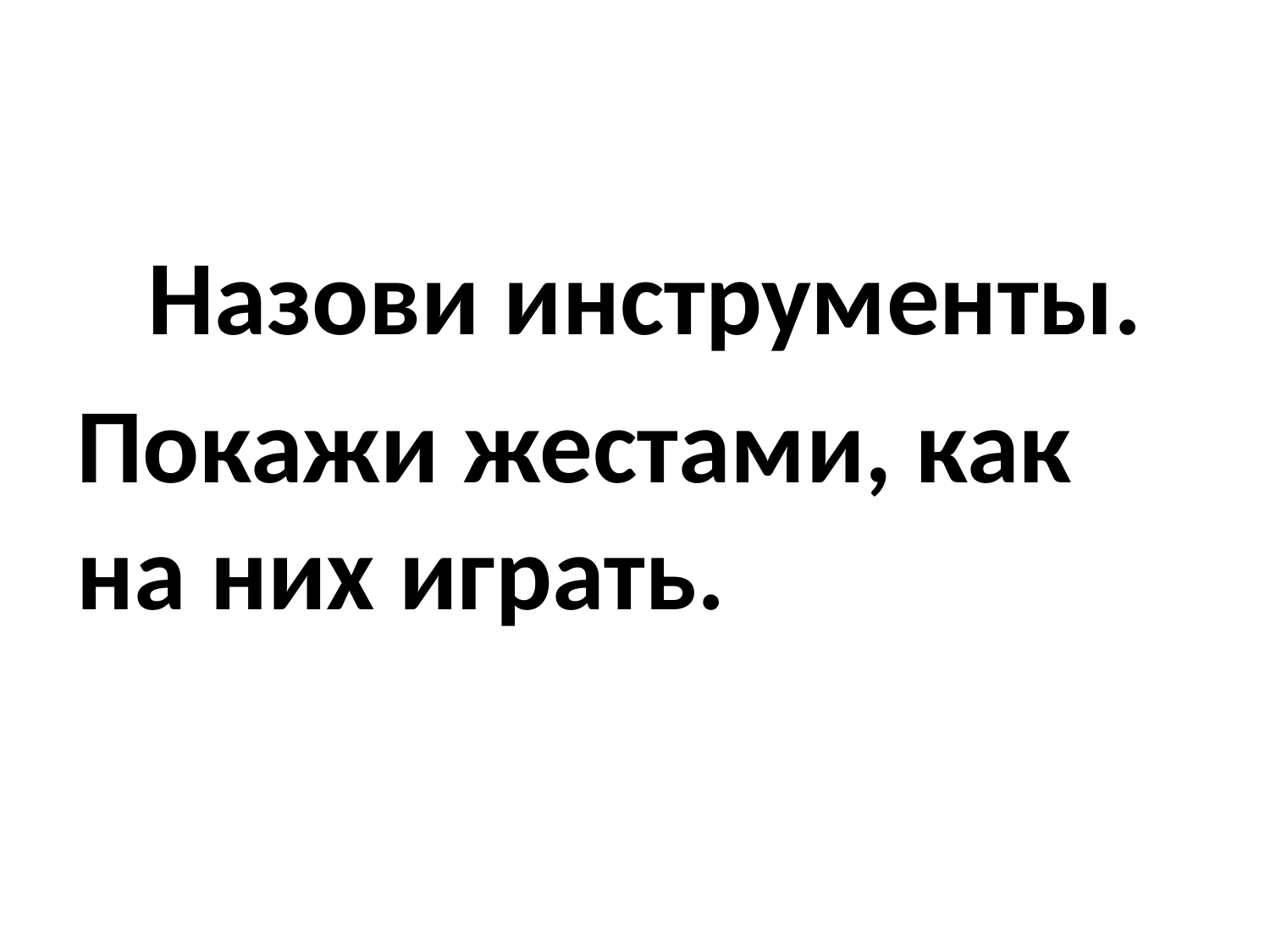

#
   Назови инструменты.
Покажи жестами, как на них играть.